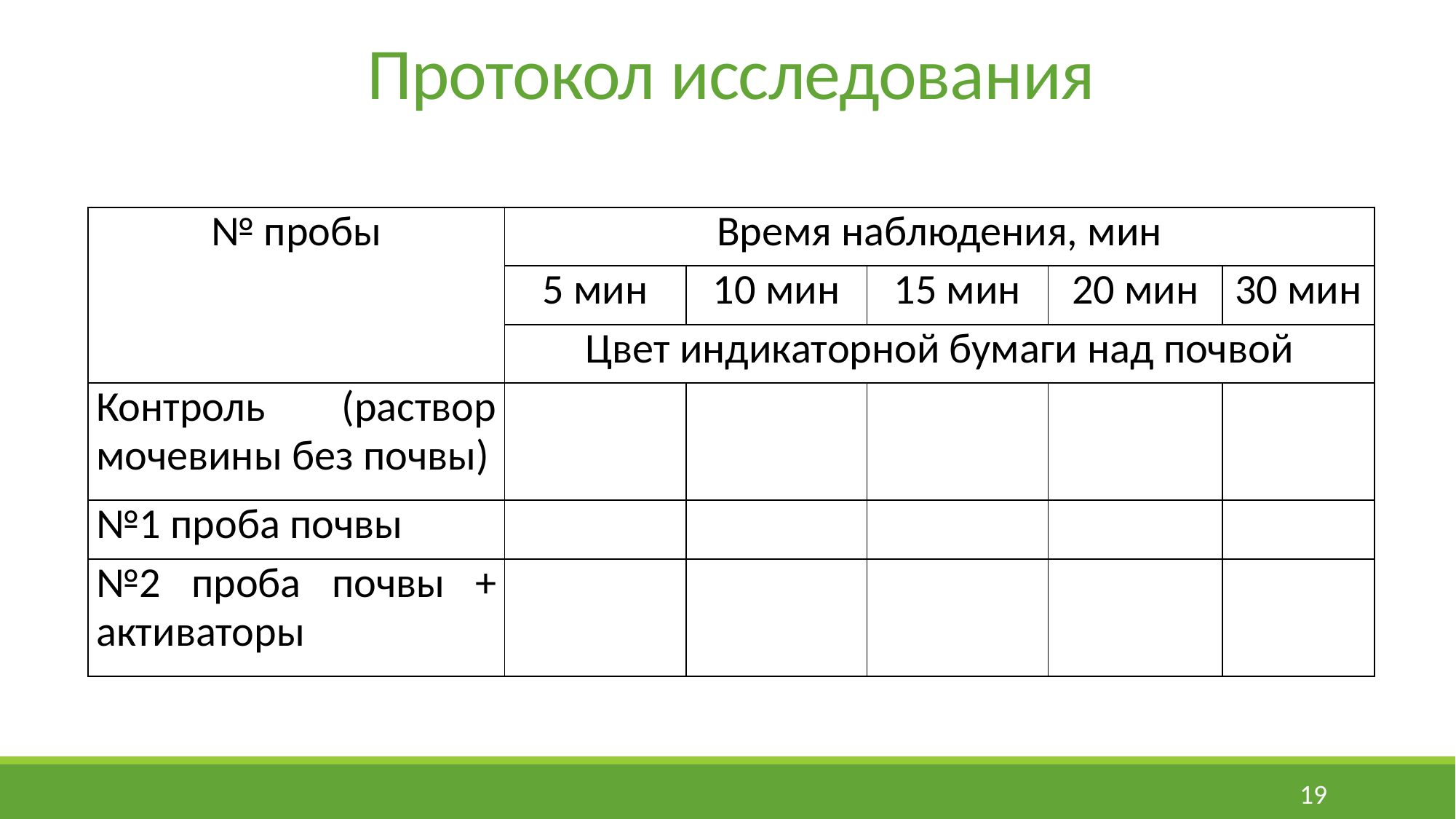

# Протокол исследования
| № пробы | Время наблюдения, мин |  |  |  |  |
| --- | --- | --- | --- | --- | --- |
|  | 5 мин | 10 мин | 15 мин | 20 мин | 30 мин |
|  | Цвет индикаторной бумаги над почвой |  |  |  |  |
| Контроль (раствор мочевины без почвы) |  |  |  |  |  |
| №1 проба почвы |  |  |  |  |  |
| №2 проба почвы + активаторы |  |  |  |  |  |
19